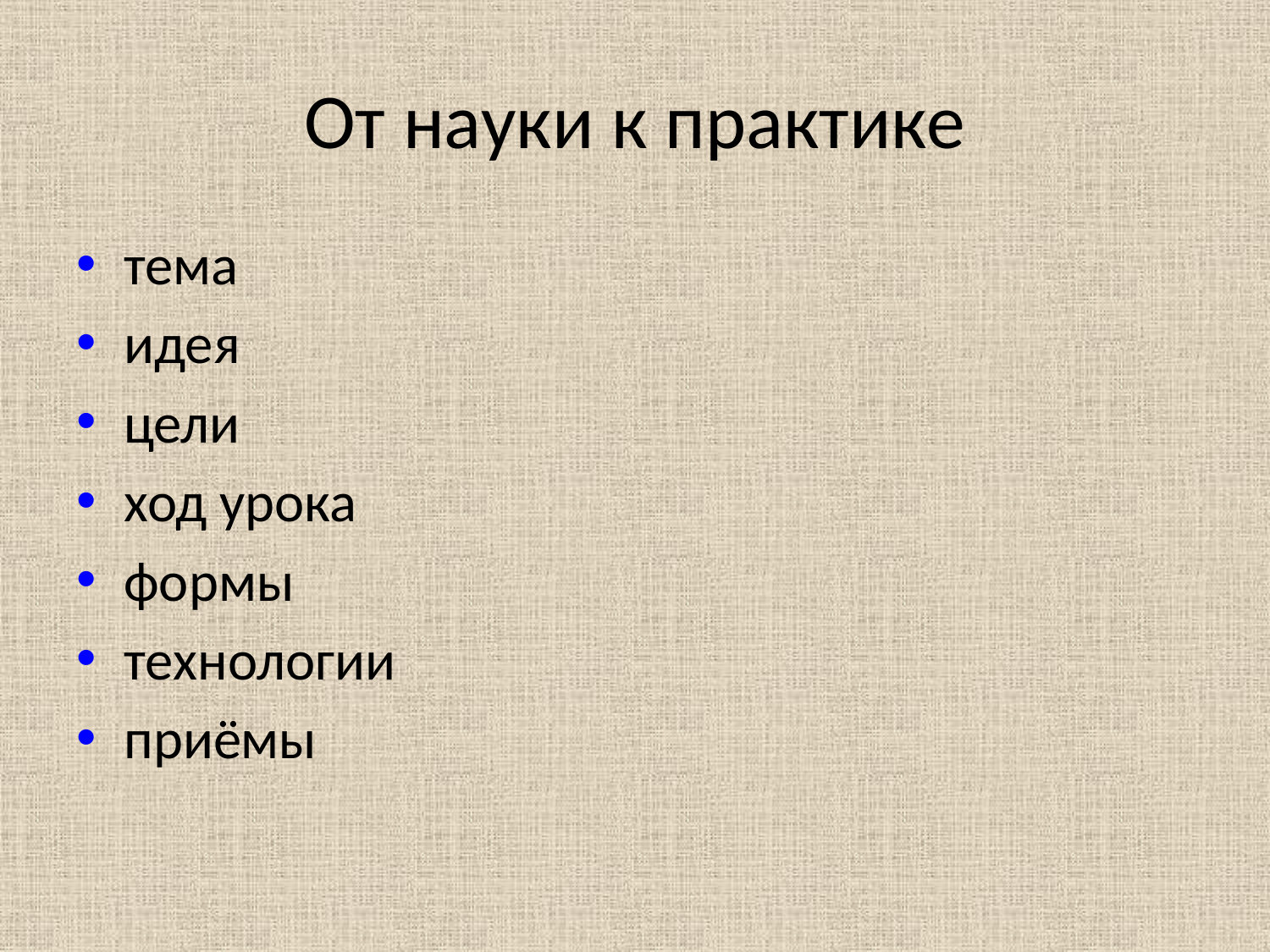

# От науки к практике
тема
идея
цели
ход урока
формы
технологии
приёмы